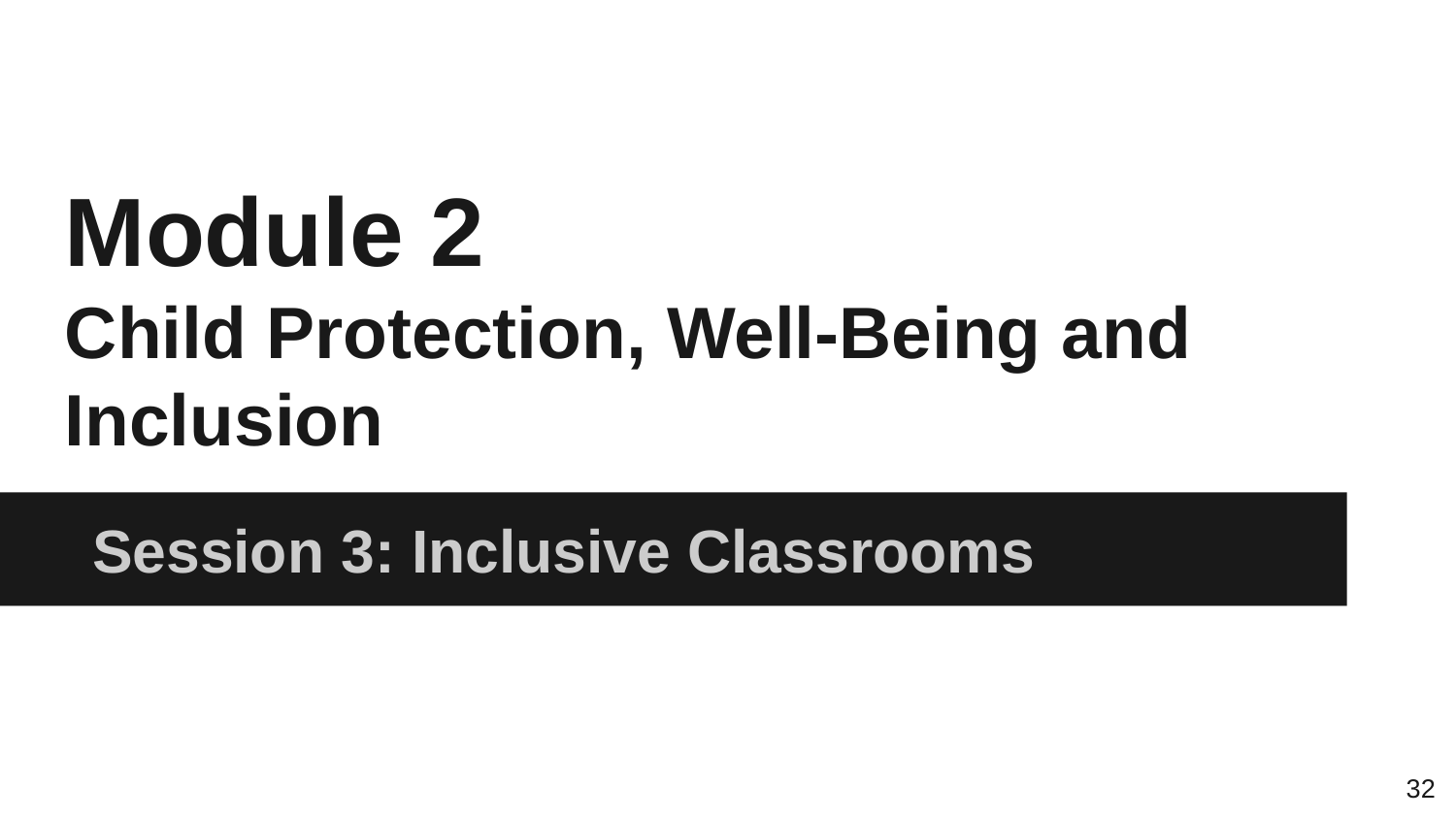

# Module 2
Child Protection, Well-Being and Inclusion
Session 3: Inclusive Classrooms
32